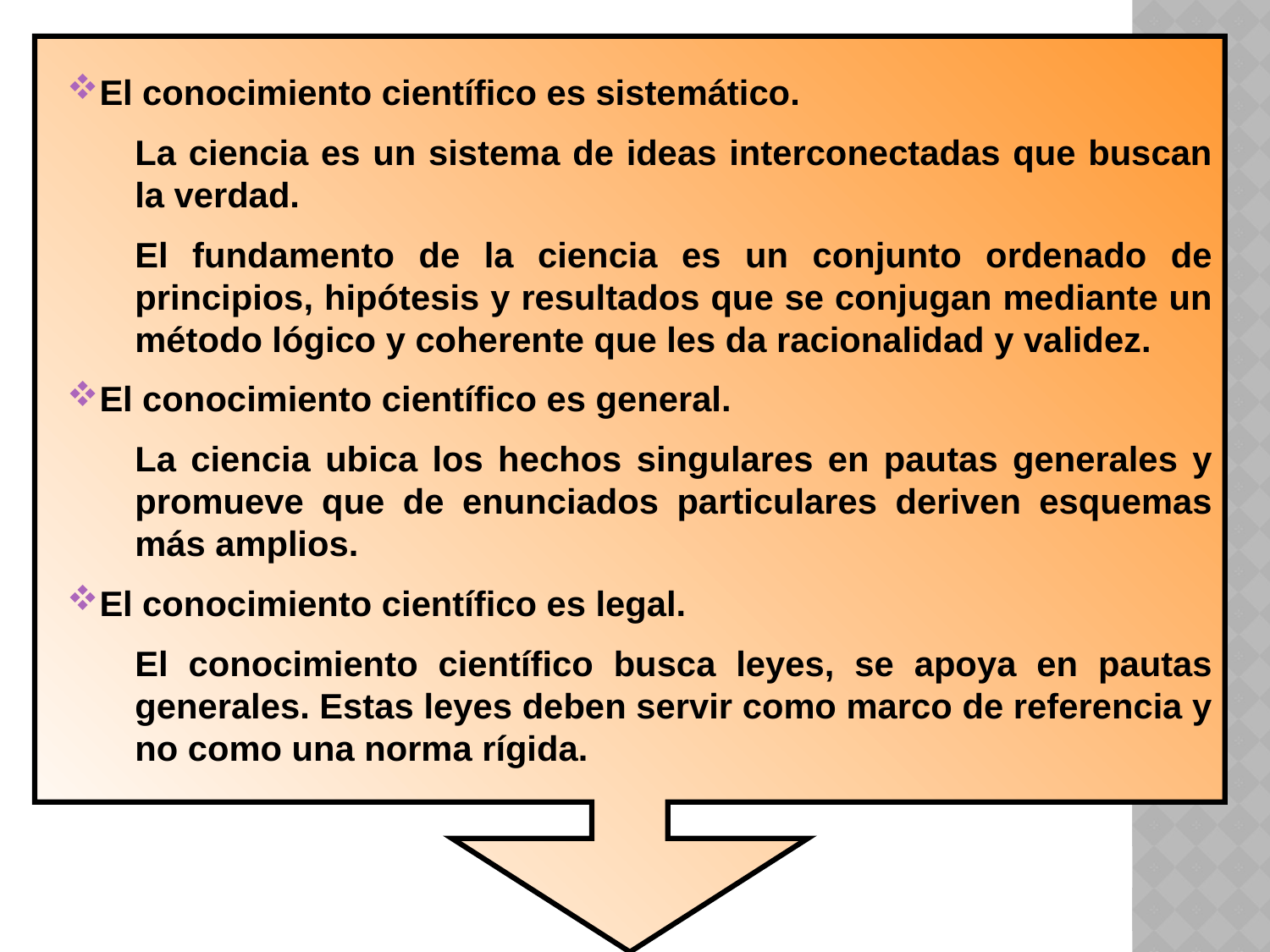

El conocimiento científico es sistemático.
La ciencia es un sistema de ideas interconectadas que buscan la verdad.
El fundamento de la ciencia es un conjunto ordenado de principios, hipótesis y resultados que se conjugan mediante un método lógico y coherente que les da racionalidad y validez.
El conocimiento científico es general.
La ciencia ubica los hechos singulares en pautas generales y promueve que de enunciados particulares deriven esquemas más amplios.
El conocimiento científico es legal.
El conocimiento científico busca leyes, se apoya en pautas generales. Estas leyes deben servir como marco de referencia y no como una norma rígida.